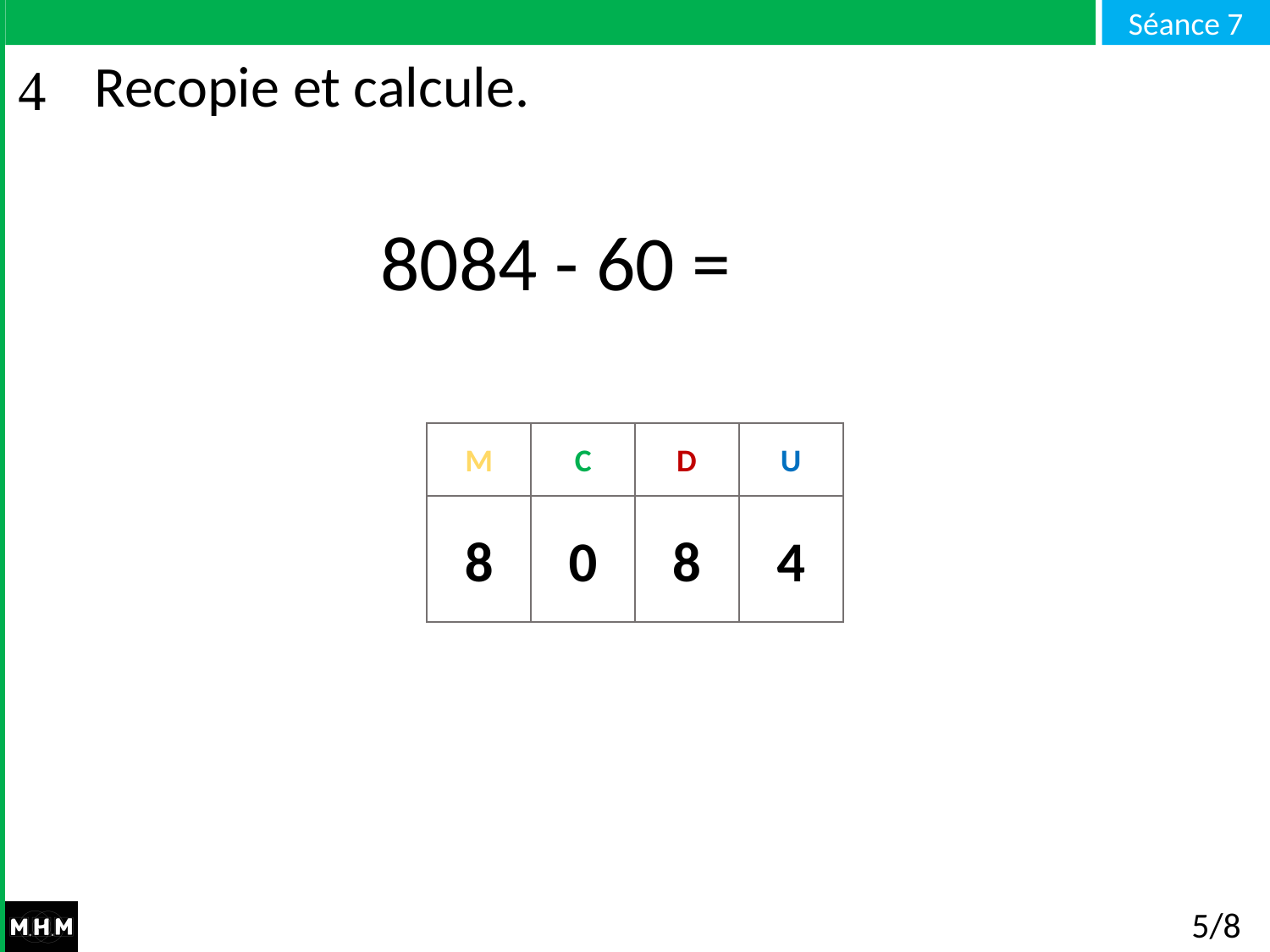

# Recopie et calcule.
8084 - 60 =
M
C
D
U
8
0
8
4
5/8